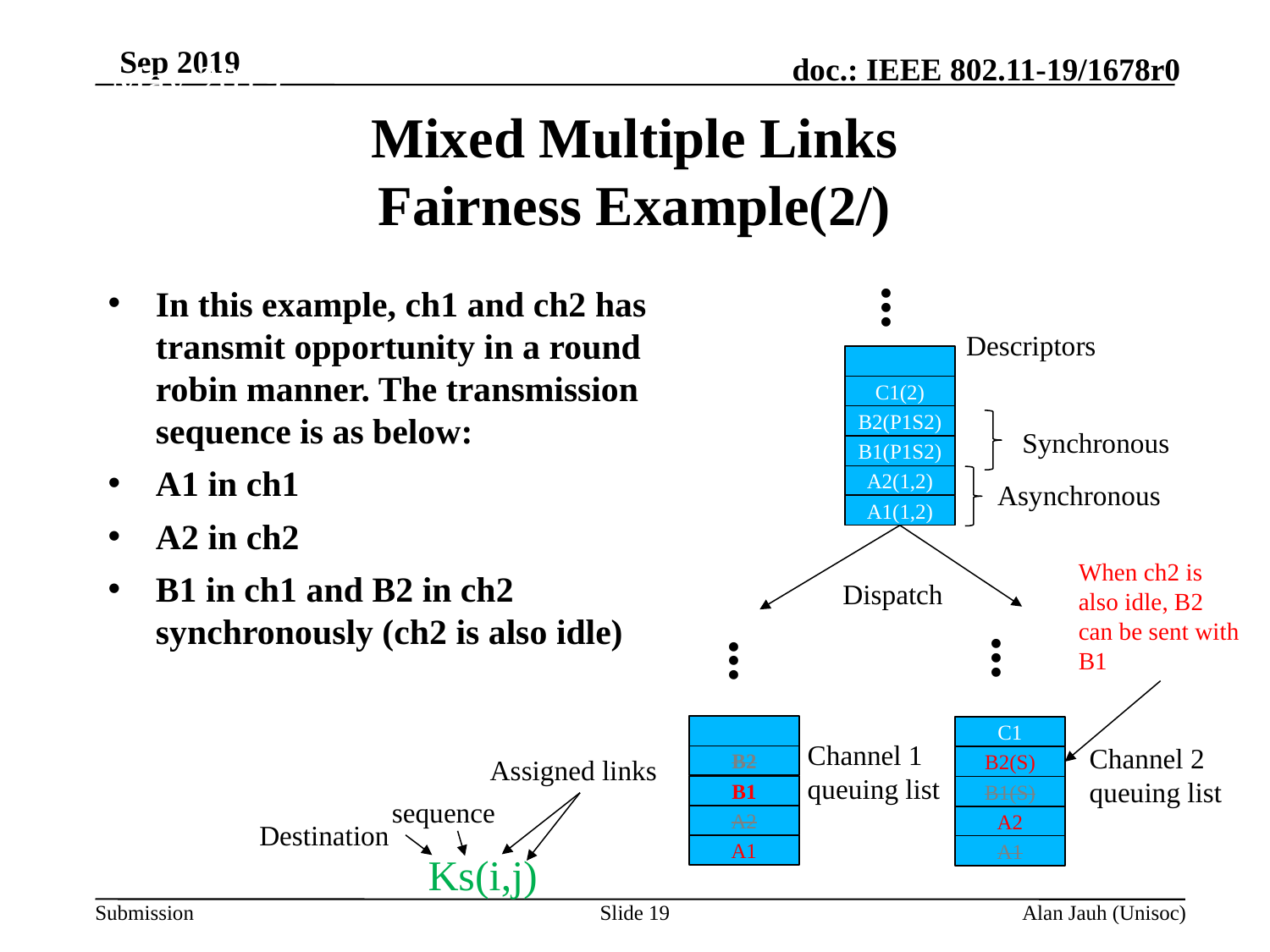

May 2019
# Mixed Multiple Links Fairness Example(2/)
...
In this example, ch1 and ch2 has transmit opportunity in a round robin manner. The transmission sequence is as below:
A1 in ch1
A2 in ch2
B1 in ch1 and B2 in ch2 synchronously (ch2 is also idle)
Descriptors

C1(2)
B2(P1S2)

Synchronous
B1(P1S2)
A2(1,2)

Asynchronous
A1(1,2)
When ch2 is also idle, B2 can be sent with B1
Dispatch
...
...

C1
Channel 1 queuing list
Channel 2 queuing list
B2
Assigned links
B2(S)
B1
B1(S)
sequence
A2
A2
Destination
A1
A1
Ks(i,j)
Slide 19
Alan Jauh (Unisoc)